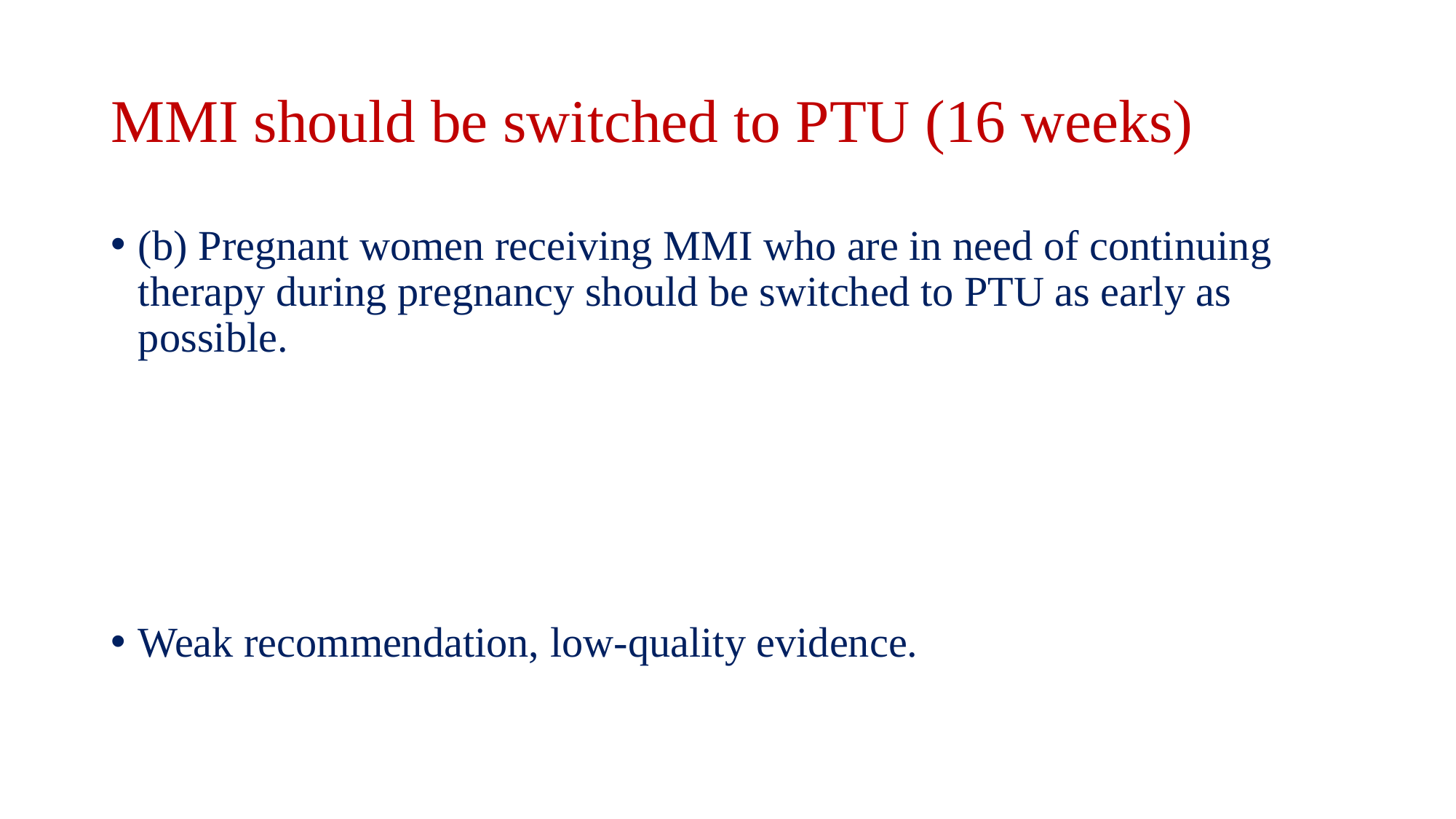

# MMI should be switched to PTU (16 weeks)
(b) Pregnant women receiving MMI who are in need of continuing therapy during pregnancy should be switched to PTU as early as possible.

Weak recommendation, low-quality evidence.